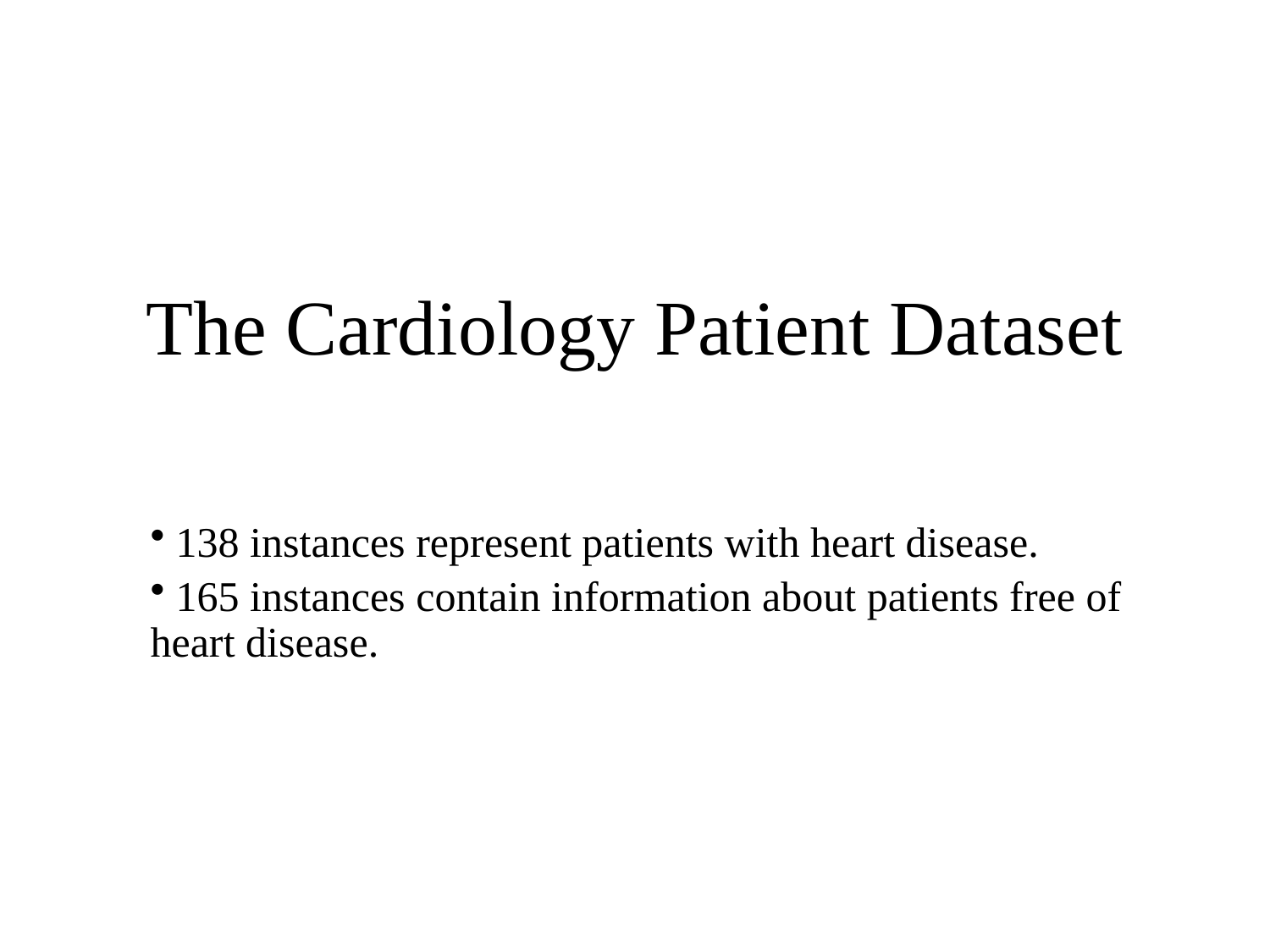

# The Cardiology Patient Dataset

 138 instances represent patients with heart disease.
 165 instances contain information about patients free of heart disease.